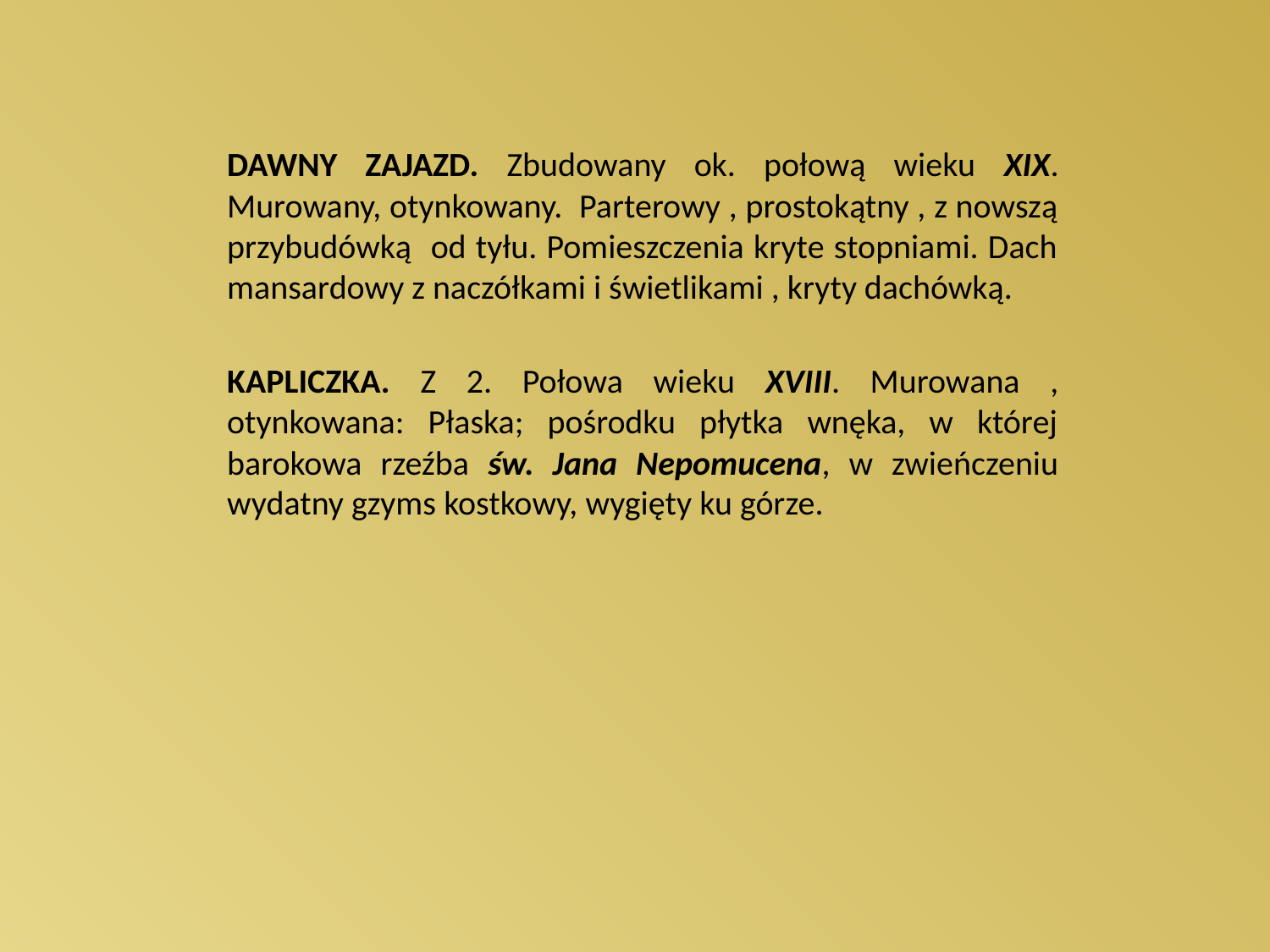

DAWNY ZAJAZD. Zbudowany ok. połową wieku XIX. Murowany, otynkowany.  Parterowy , prostokątny , z nowszą przybudówką  od tyłu. Pomieszczenia kryte stopniami. Dach mansardowy z naczółkami i świetlikami , kryty dachówką.

	KAPLICZKA. Z 2. Połowa wieku XVIII. Murowana , otynkowana: Płaska; pośrodku płytka wnęka, w której barokowa rzeźba św. Jana Nepomucena, w zwieńczeniu wydatny gzyms kostkowy, wygięty ku górze.